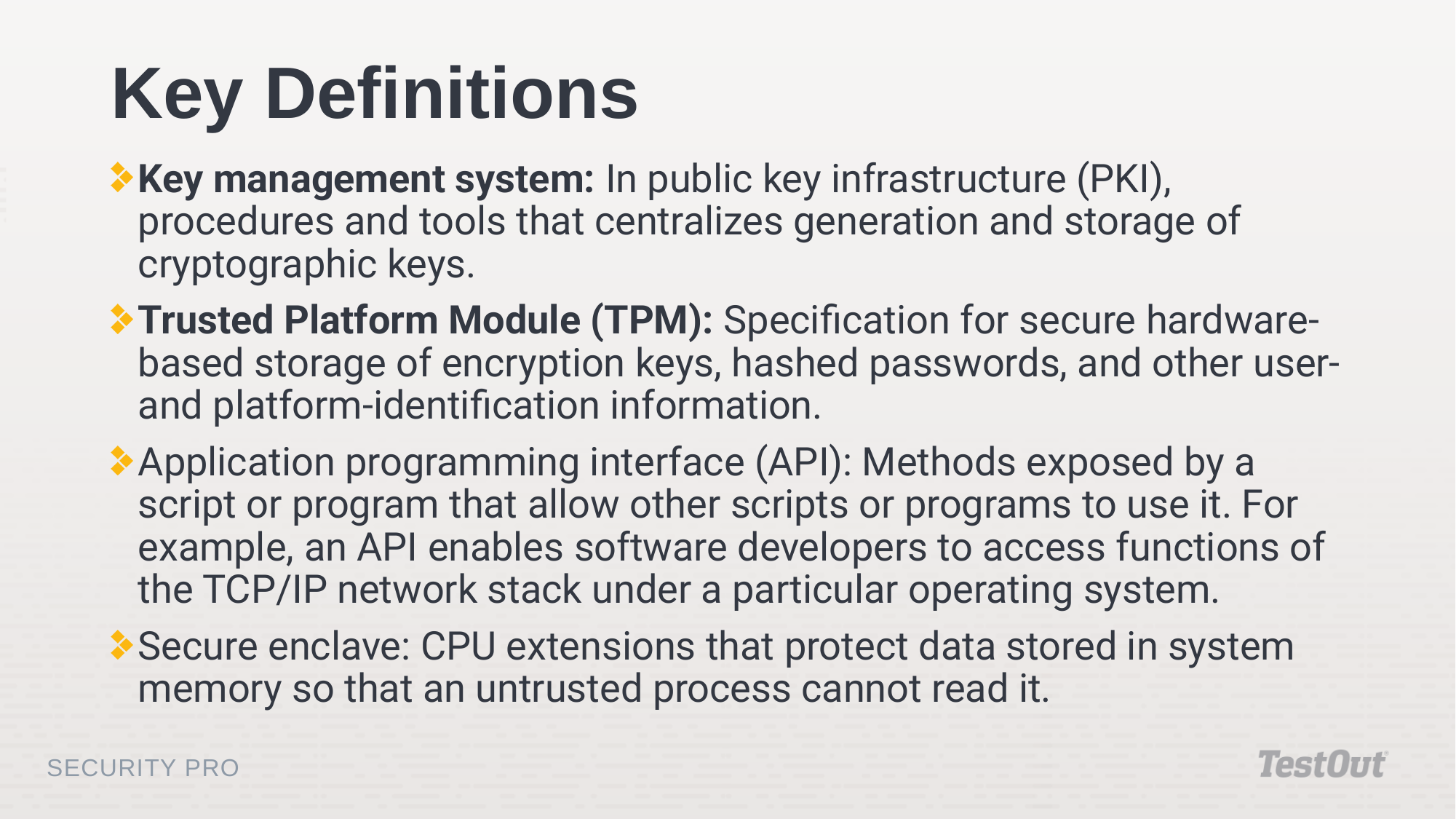

# Key Definitions
Key management system: In public key infrastructure (PKI), procedures and tools that centralizes generation and storage of cryptographic keys.
Trusted Platform Module (TPM): Specification for secure hardware-based storage of encryption keys, hashed passwords, and other user- and platform-identification information.
Application programming interface (API): Methods exposed by a script or program that allow other scripts or programs to use it. For example, an API enables software developers to access functions of the TCP/IP network stack under a particular operating system.
Secure enclave: CPU extensions that protect data stored in system memory so that an untrusted process cannot read it.
Security Pro